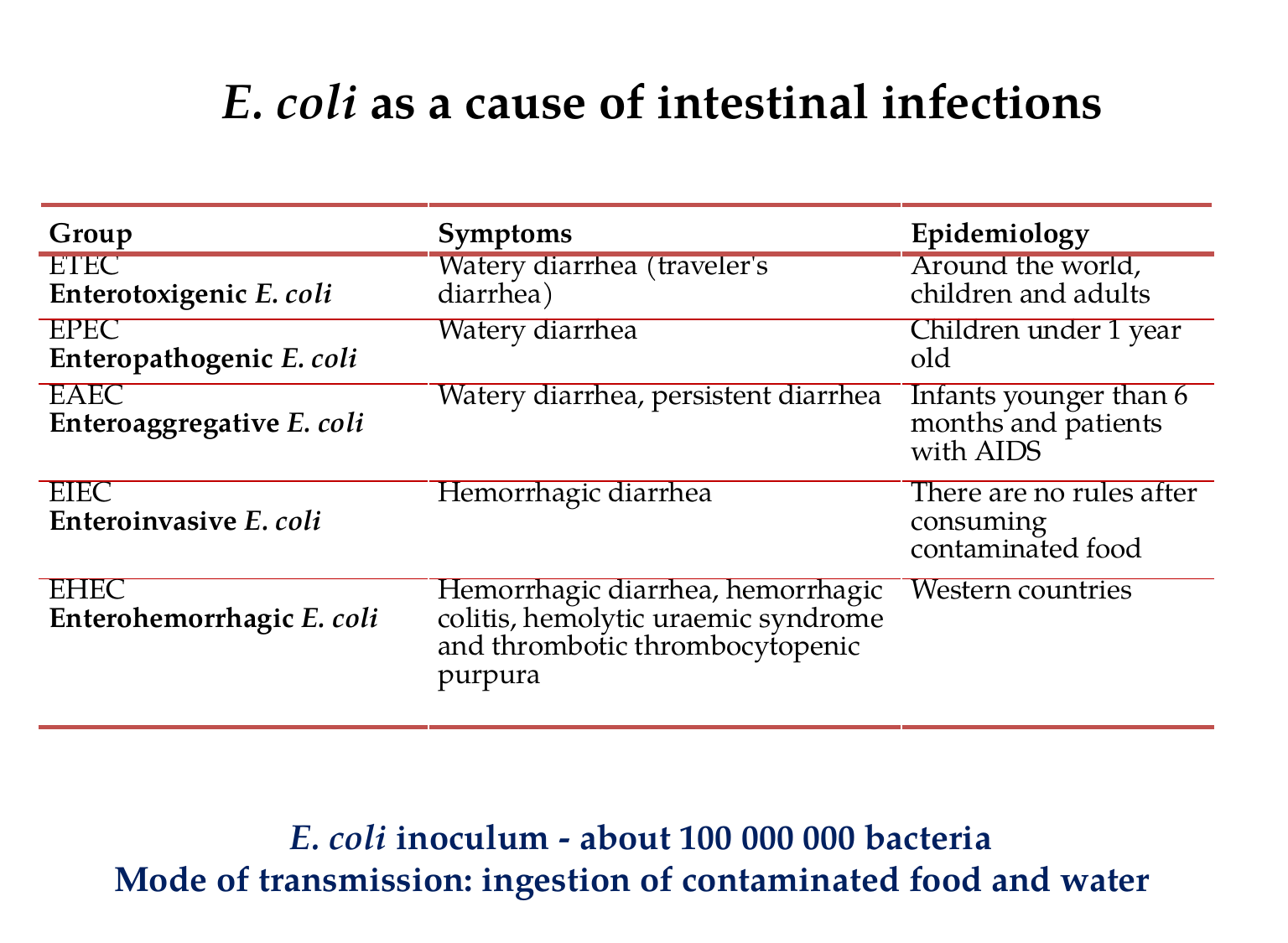

E. coli as a cause of intestinal infections
| Group | Symptoms | Epidemiology |
| --- | --- | --- |
| ETEC Enterotoxigenic E. coli | Watery diarrhea (traveler's diarrhea) | Around the world, children and adults |
| EPEC Enteropathogenic E. coli | Watery diarrhea | Children under 1 year old |
| EAEC Enteroaggregative E. coli | Watery diarrhea, persistent diarrhea | Infants younger than 6 months and patients with AIDS |
| EIEC Enteroinvasive E. coli | Hemorrhagic diarrhea | There are no rules after consuming contaminated food |
| EHEC Enterohemorrhagic E. coli | Hemorrhagic diarrhea, hemorrhagic colitis, hemolytic uraemic syndrome and thrombotic thrombocytopenic purpura | Western countries |
E. coli inoculum - about 100 000 000 bacteria
Mode of transmission: ingestion of contaminated food and water